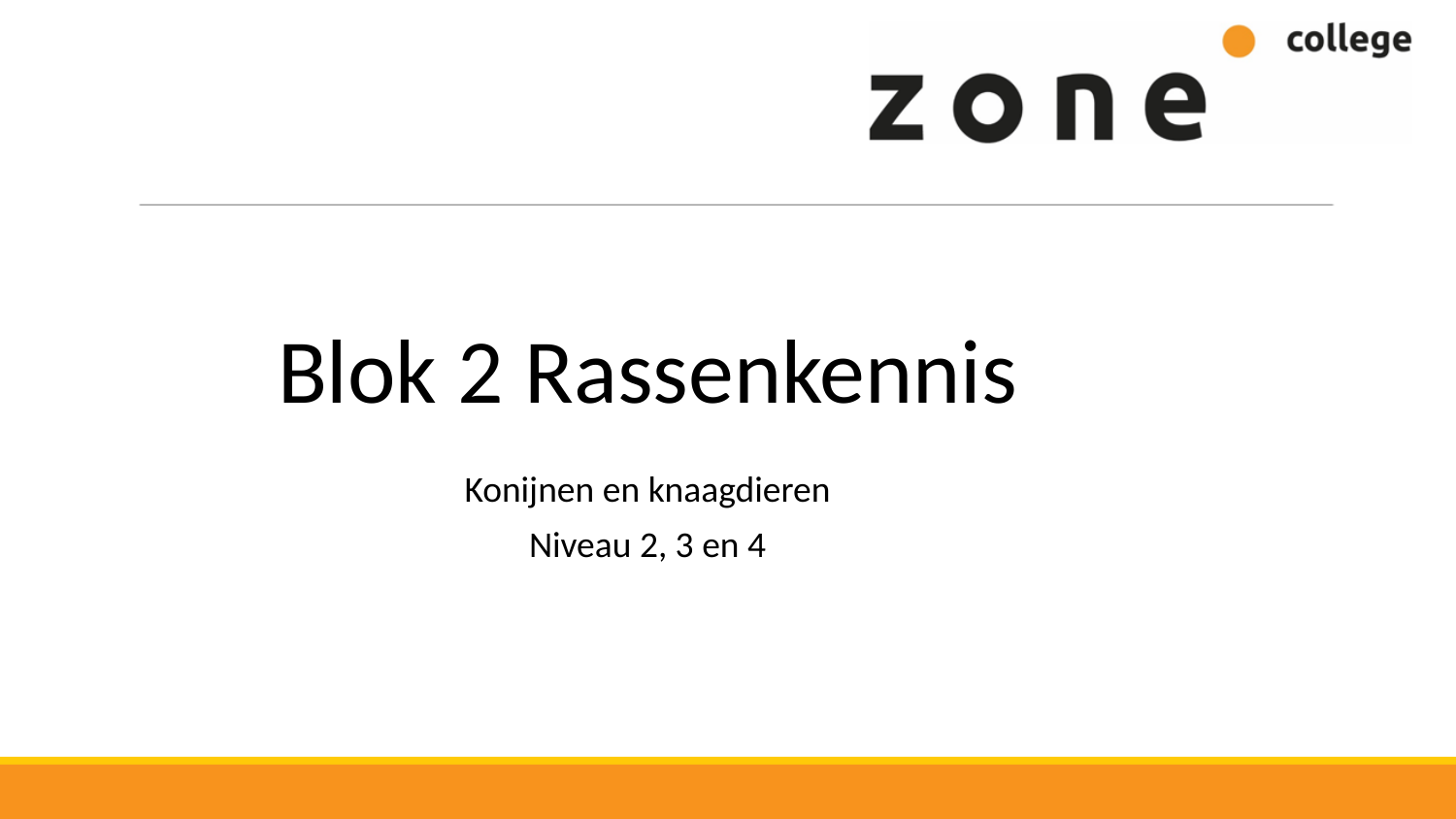

# Blok 2 Rassenkennis
Konijnen en knaagdieren
Niveau 2, 3 en 4